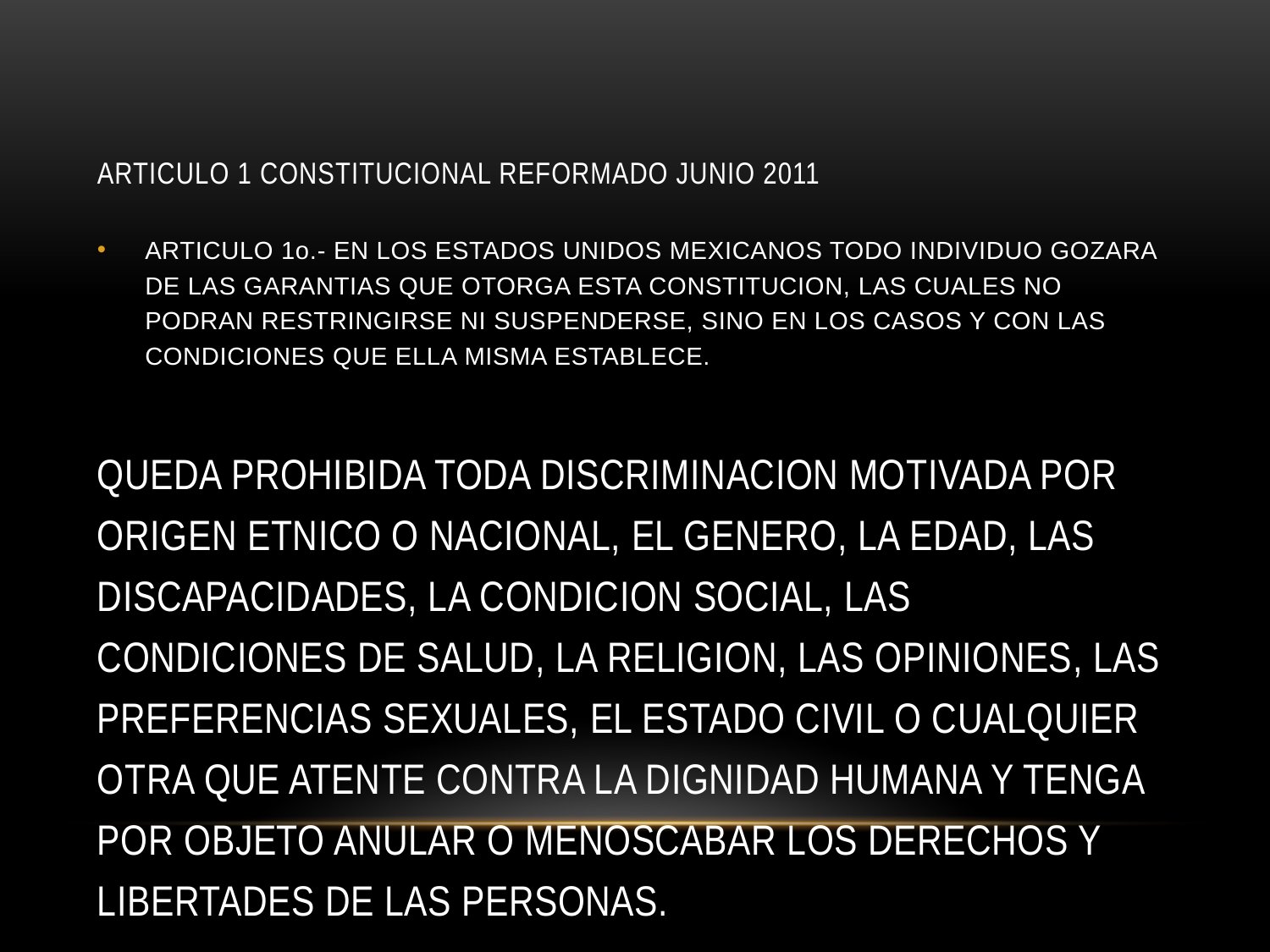

# Articulo 1 constitucional reformado Junio 2011
ARTICULO 1o.- EN LOS ESTADOS UNIDOS MEXICANOS TODO INDIVIDUO GOZARA DE LAS GARANTIAS QUE OTORGA ESTA CONSTITUCION, LAS CUALES NO PODRAN RESTRINGIRSE NI SUSPENDERSE, SINO EN LOS CASOS Y CON LAS CONDICIONES QUE ELLA MISMA ESTABLECE.

QUEDA PROHIBIDA TODA DISCRIMINACION MOTIVADA POR ORIGEN ETNICO O NACIONAL, EL GENERO, LA EDAD, LAS DISCAPACIDADES, LA CONDICION SOCIAL, LAS CONDICIONES DE SALUD, LA RELIGION, LAS OPINIONES, LAS PREFERENCIAS SEXUALES, EL ESTADO CIVIL O CUALQUIER OTRA QUE ATENTE CONTRA LA DIGNIDAD HUMANA Y TENGA POR OBJETO ANULAR O MENOSCABAR LOS DERECHOS Y LIBERTADES DE LAS PERSONAS.